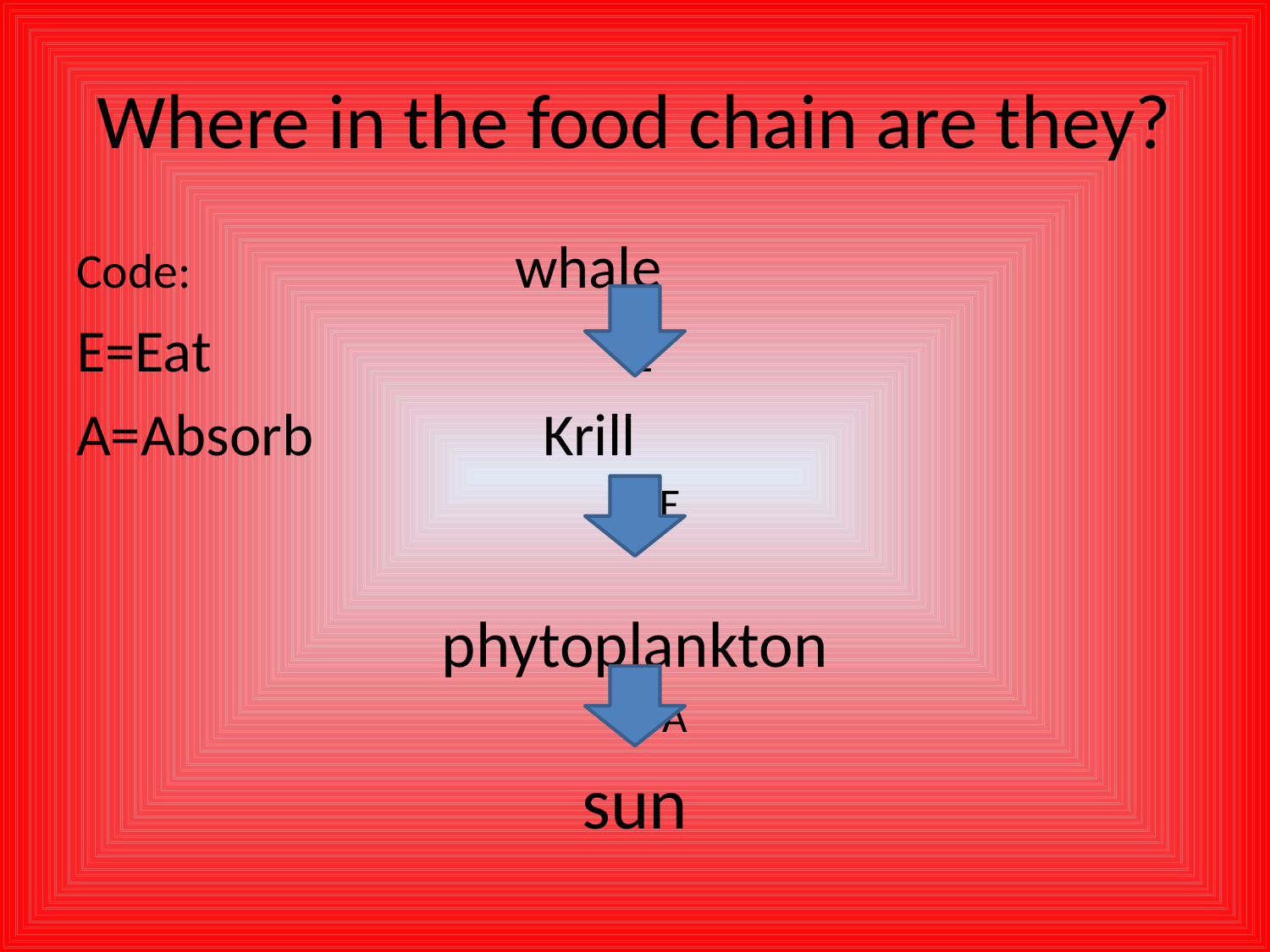

# Where in the food chain are they?
Code:                        whale
E=Eat                               E
A=Absorb                 Krill
       E

phytoplankton
        A
sun